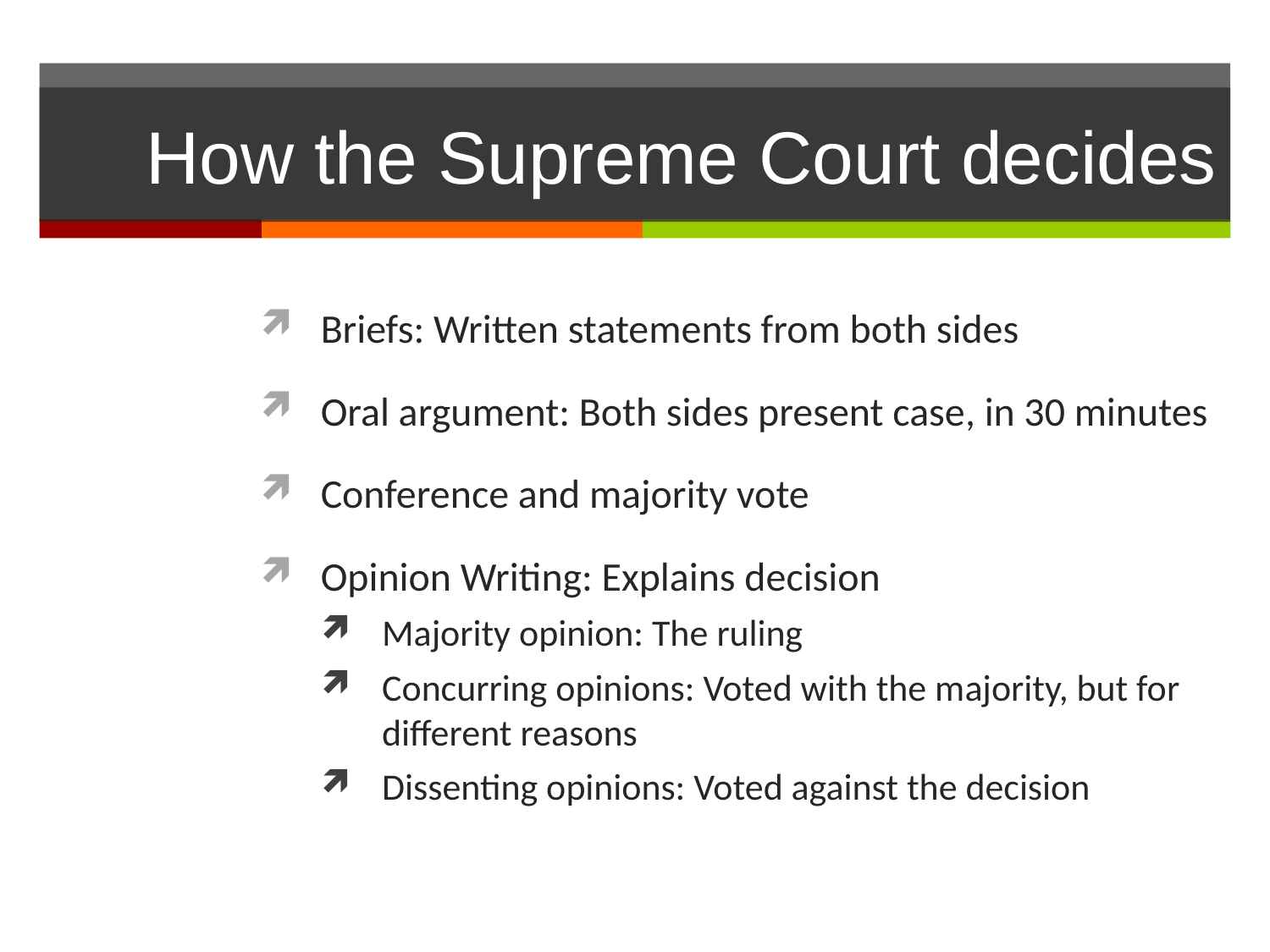

# How the Supreme Court decides
Briefs: Written statements from both sides
Oral argument: Both sides present case, in 30 minutes
Conference and majority vote
Opinion Writing: Explains decision
Majority opinion: The ruling
Concurring opinions: Voted with the majority, but for different reasons
Dissenting opinions: Voted against the decision